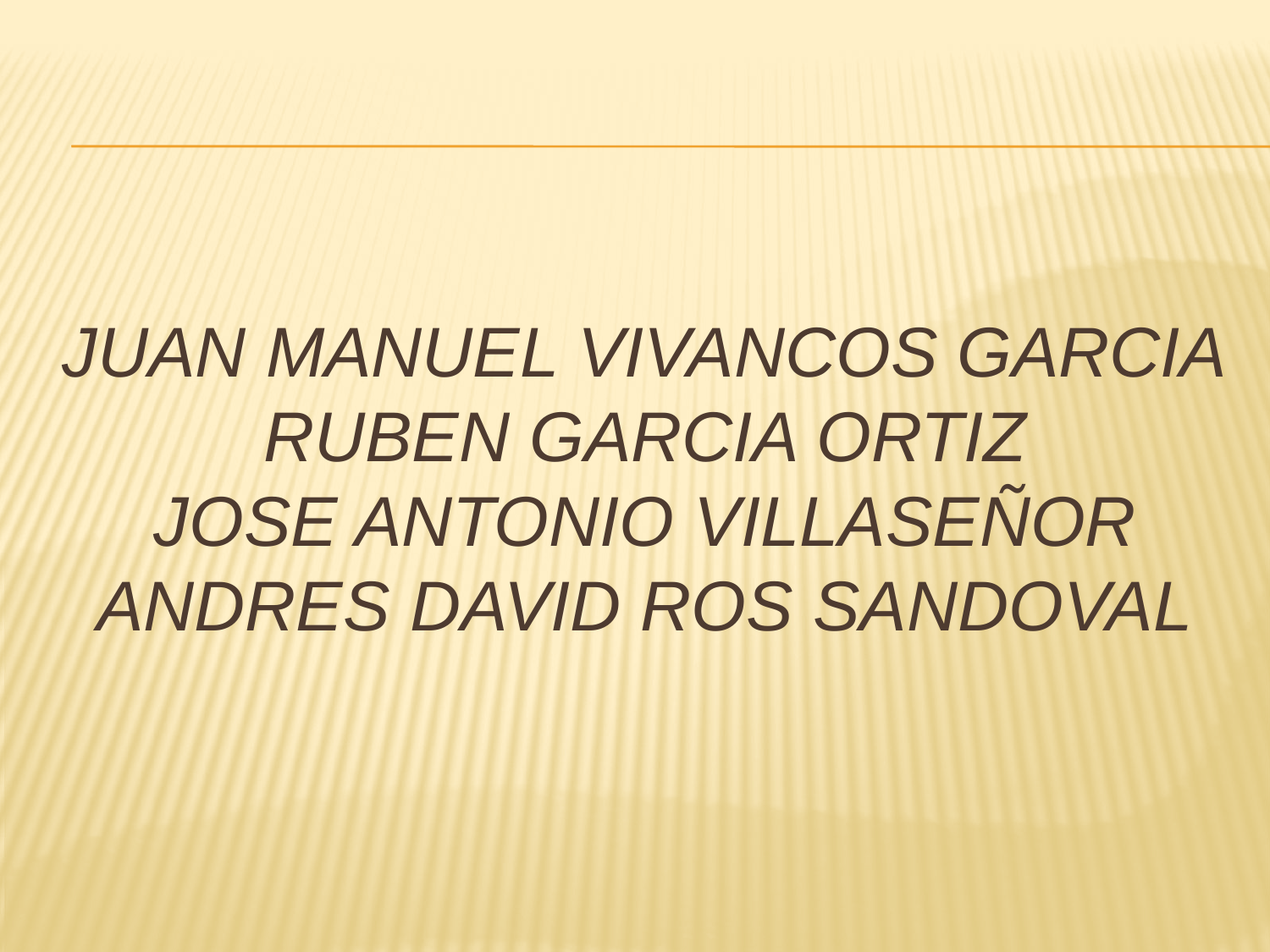

# Juan Manuel Vivancos garcia ruben garcia ortiz jose antonio villaseñor Andres david ros sandoval